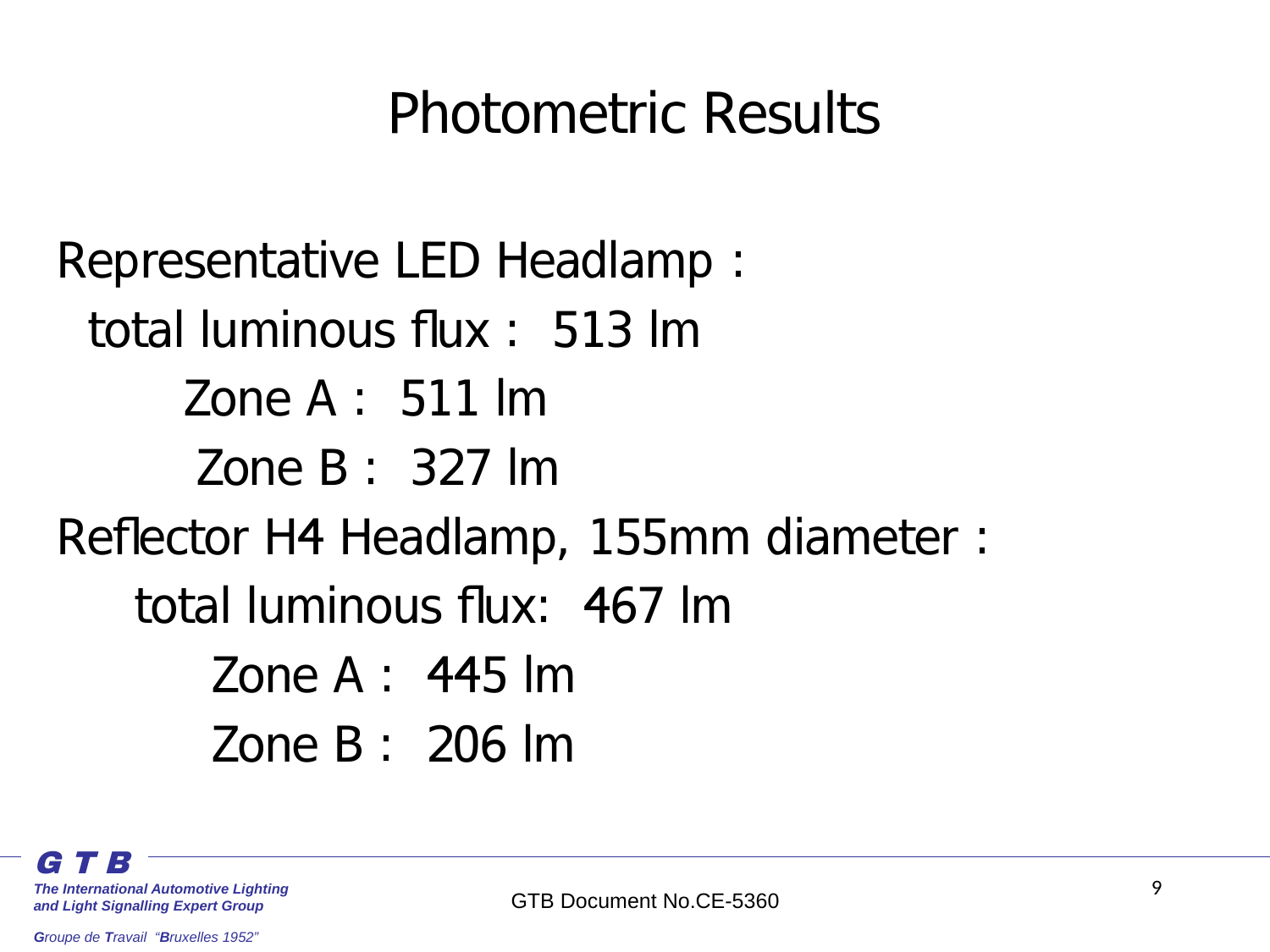

# Photometric Results
Representative LED Headlamp :
  total luminous flux :  513 lm
	Zone A :  511 lm
         Zone B :  327 lm
Reflector H4 Headlamp, 155mm diameter :
     total luminous flux:  467 lm
          Zone A :  445 lm
          Zone B :  206 lm

9
GTB Document No.CE-5360